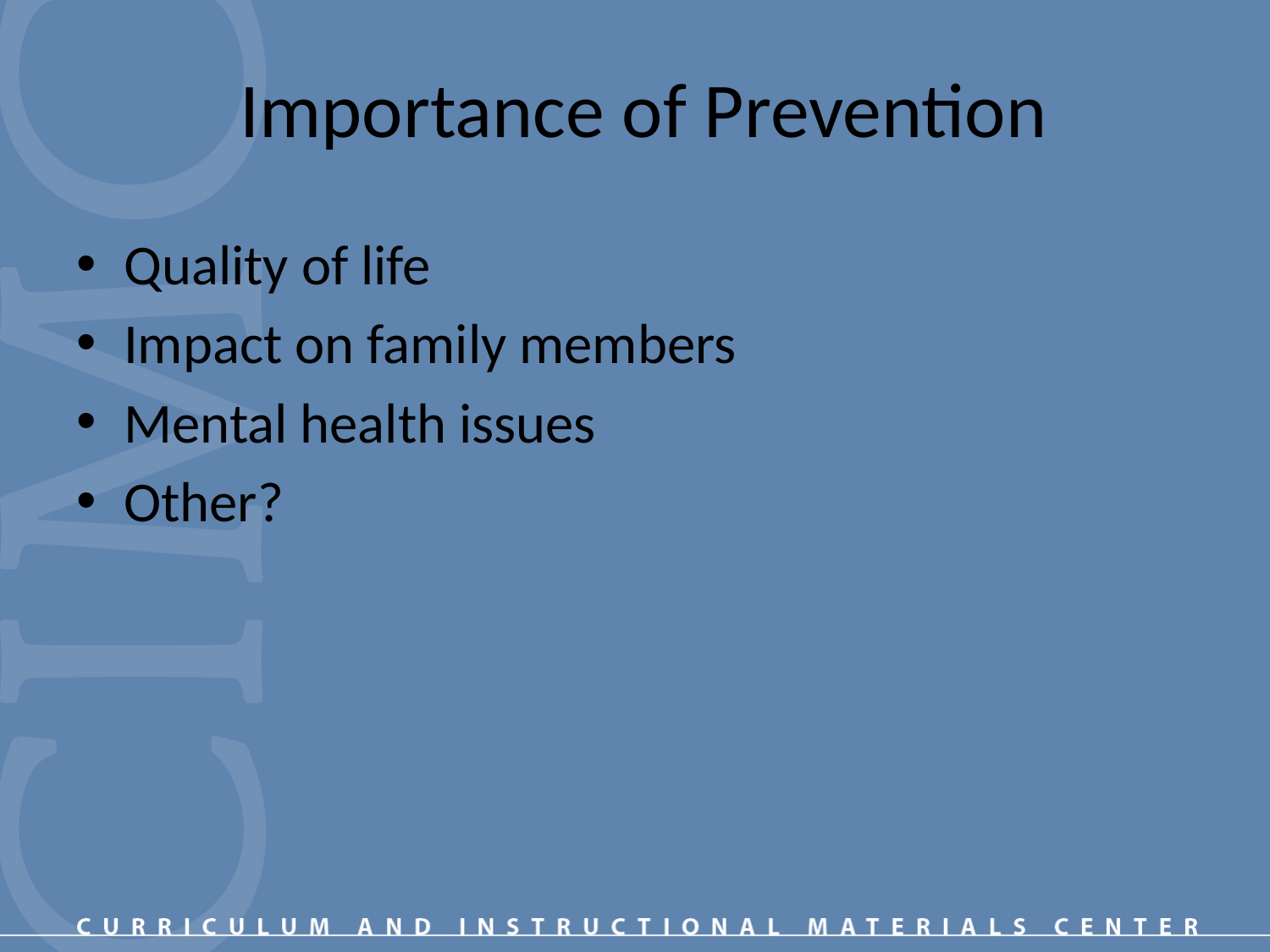

# Importance of Prevention
Quality of life
Impact on family members
Mental health issues
Other?